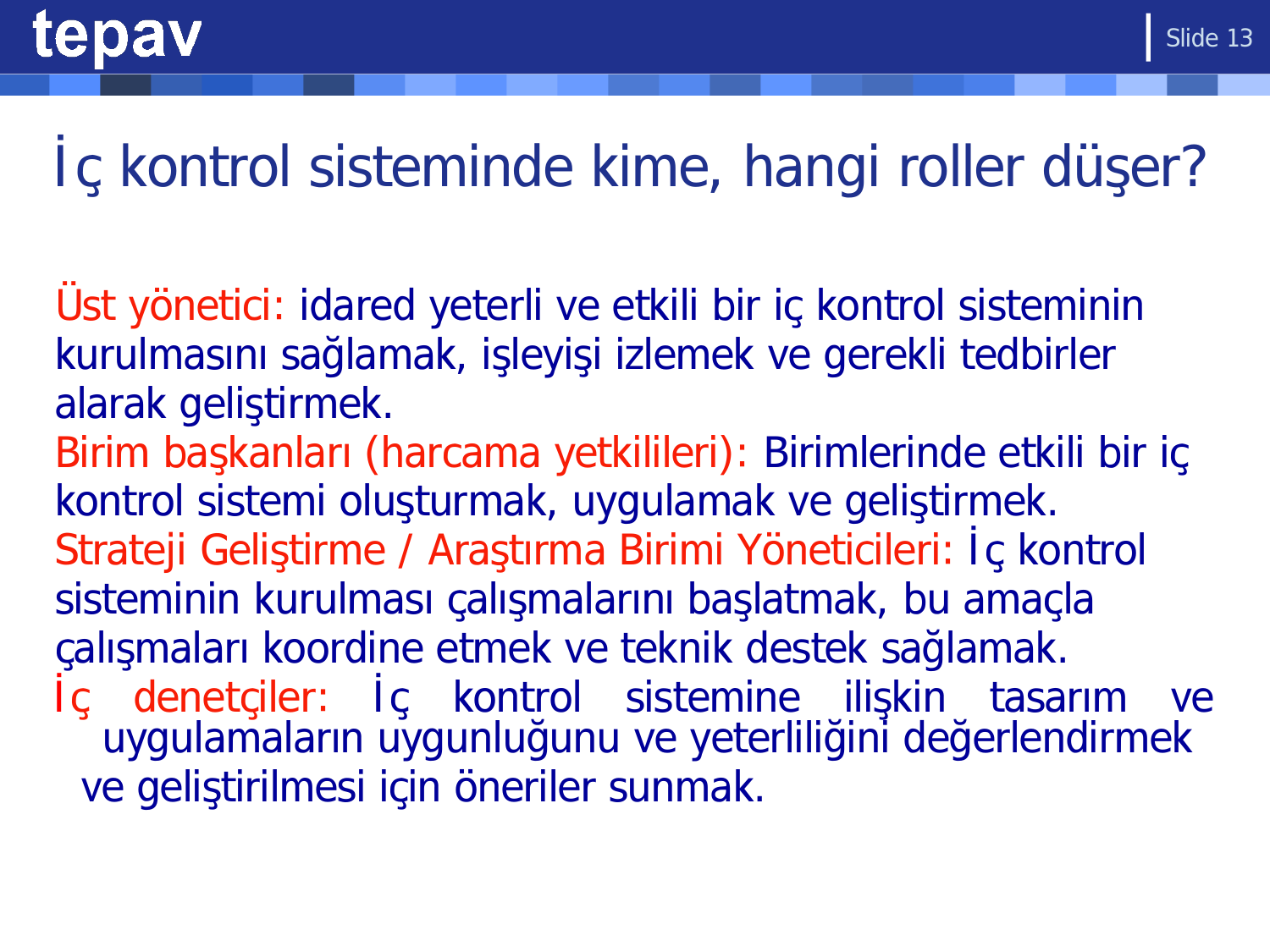

Slide 13
# İç kontrol sisteminde kime, hangi roller düşer?

Üst yönetici: idared yeterli ve etkili bir iç kontrol sisteminin
kurulmasını sağlamak, işleyişi izlemek ve gerekli tedbirler
alarak geliştirmek.
Birim başkanları (harcama yetkilileri): Birimlerinde etkili bir iç
kontrol sistemi oluşturmak, uygulamak ve geliştirmek.
Strateji Geliştirme / Araştırma Birimi Yöneticileri: İç kontrol
sisteminin kurulması çalışmalarını başlatmak, bu amaçla
çalışmaları koordine etmek ve teknik destek sağlamak.
İç denetçiler: İç kontrol sistemine ilişkin tasarım ve uygulamaların uygunluğunu ve yeterliliğini değerlendirmek
  ve geliştirilmesi için öneriler sunmak.